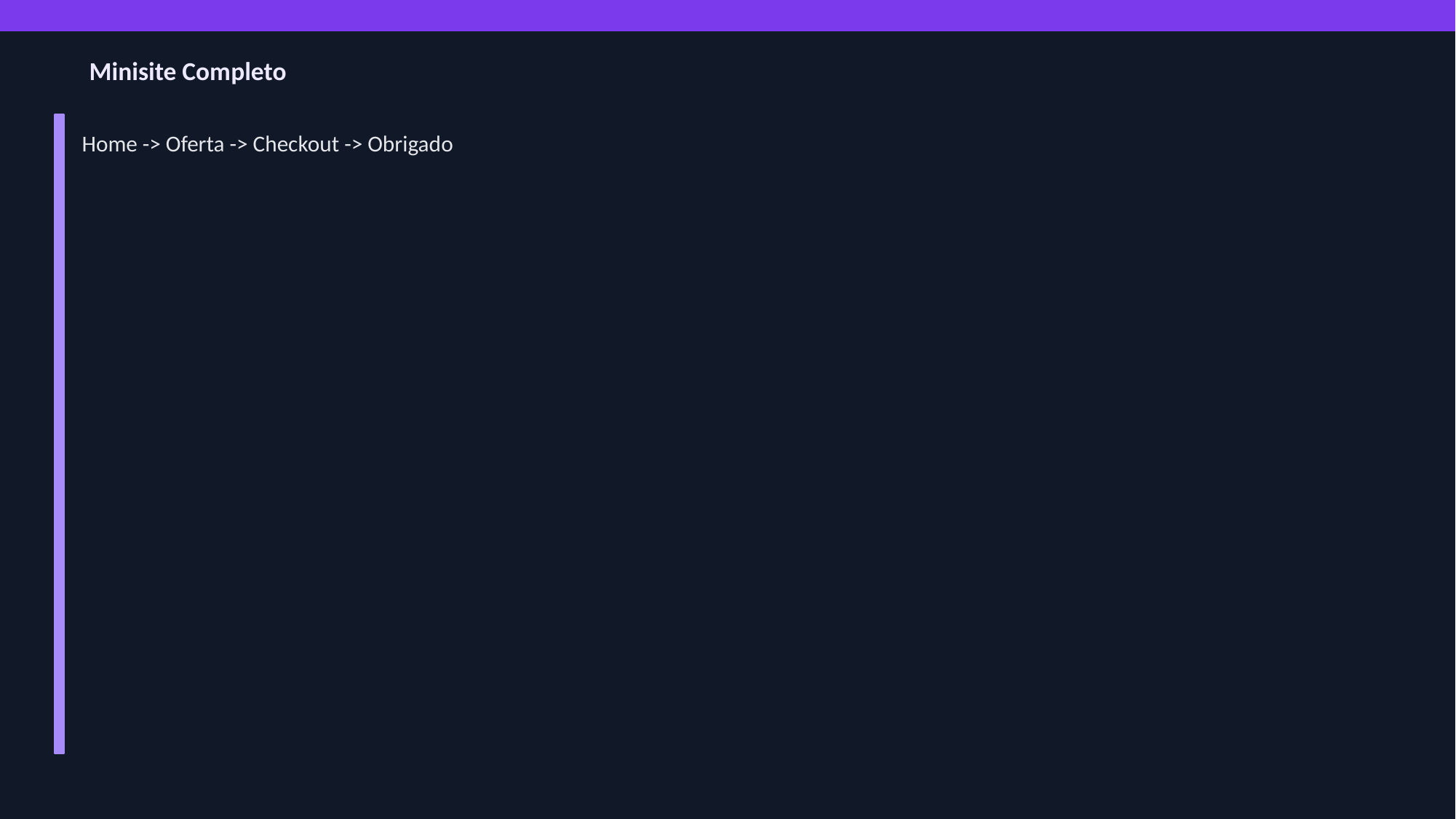

Minisite Completo

Home -> Oferta -> Checkout -> Obrigado